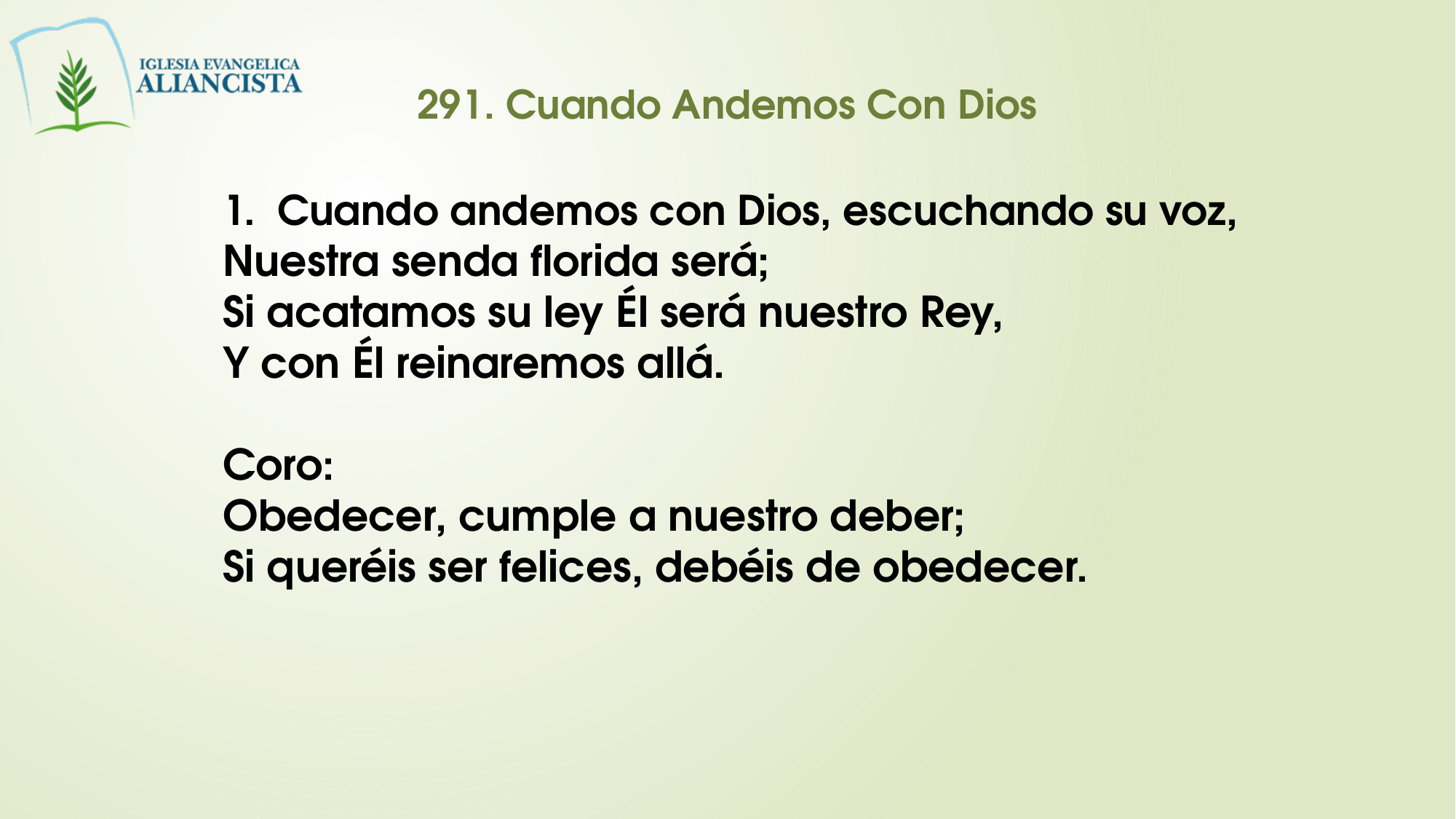

291. Cuando Andemos Con Dios
Cuando andemos con Dios, escuchando su voz,
Nuestra senda florida será;
Si acatamos su ley Él será nuestro Rey,
Y con Él reinaremos allá.

Coro:
Obedecer, cumple a nuestro deber;
Si queréis ser felices, debéis de obedecer.